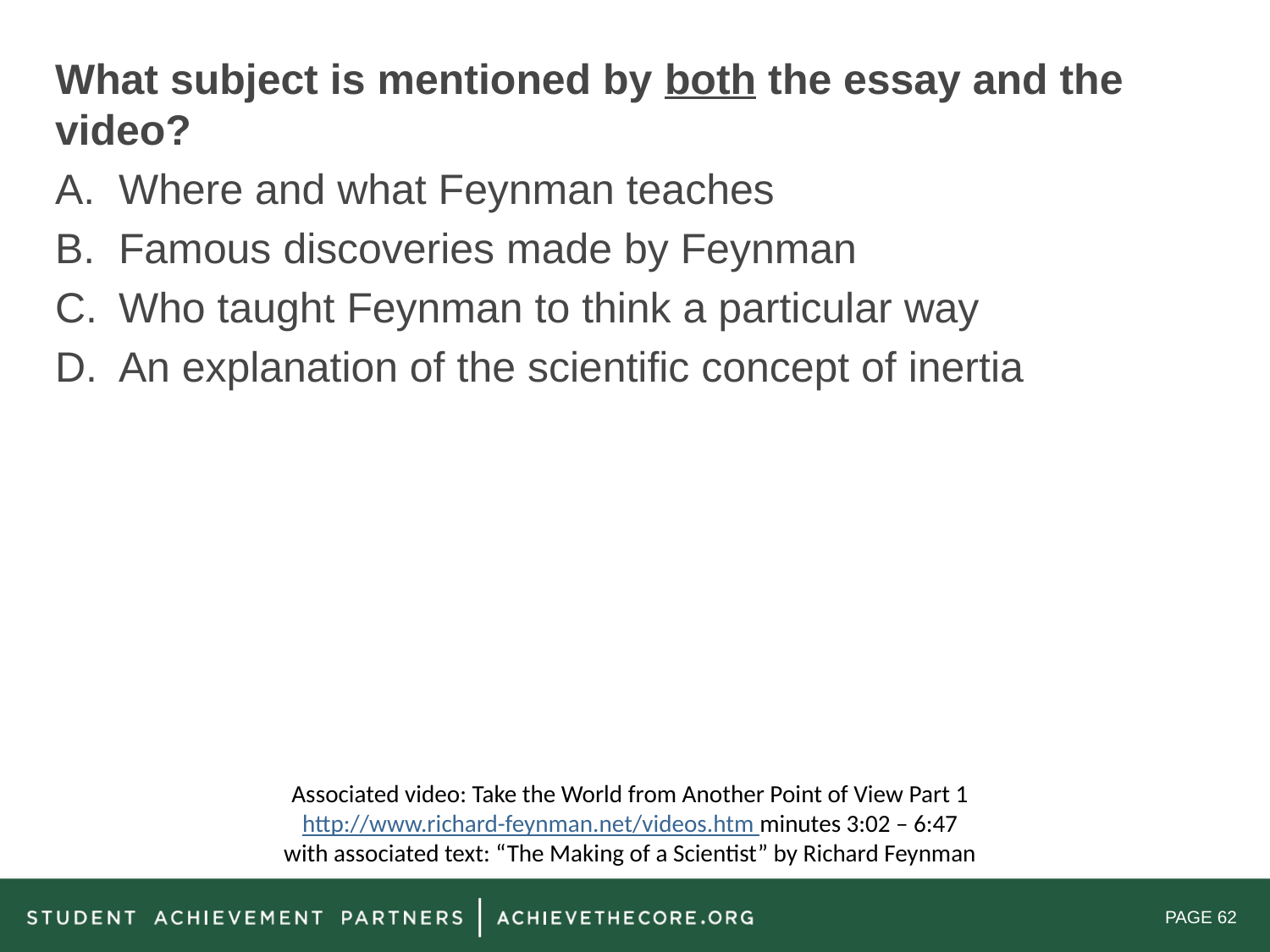

What subject is mentioned by both the essay and the video?
Where and what Feynman teaches
Famous discoveries made by Feynman
Who taught Feynman to think a particular way
An explanation of the scientific concept of inertia

Associated video: Take the World from Another Point of View Part 1
 http://www.richard-feynman.net/videos.htm minutes 3:02 – 6:47
with associated text: “The Making of a Scientist” by Richard Feynman